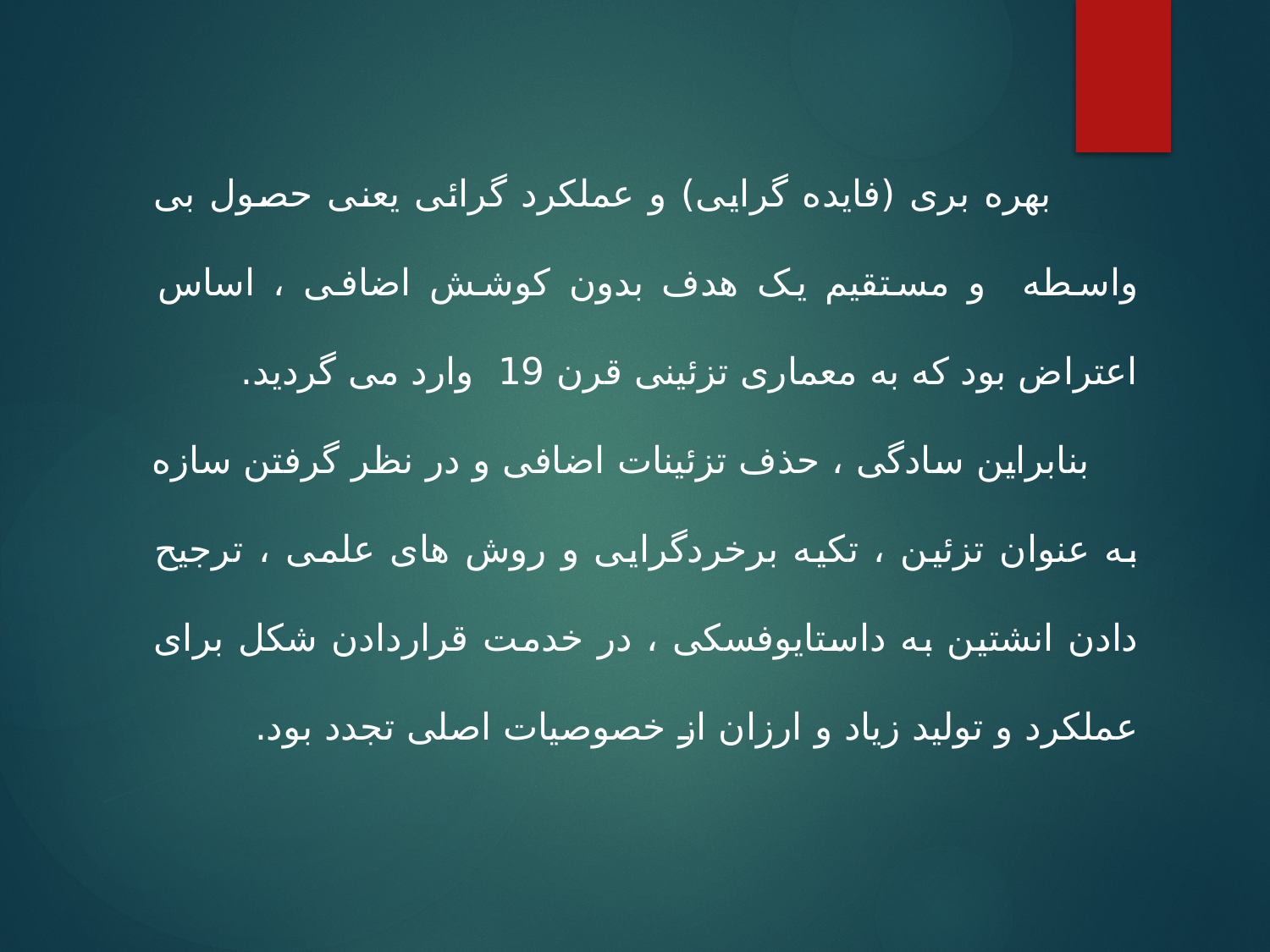

بهره بری (فایده گرایی) و عملکرد گرائی یعنی حصول بی واسطه  و مستقیم یک هدف بدون کوشش اضافی ، اساس اعتراض بود که به معماری تزئینی قرن 19  وارد می گردید.
    بنابراین سادگی ، حذف تزئینات اضافی و در نظر گرفتن سازه به عنوان تزئین ، تکیه برخردگرایی و روش های علمی ، ترجیح دادن انشتین به داستایوفسکی ، در خدمت قراردادن شکل برای عملکرد و تولید زیاد و ارزان از خصوصیات اصلی تجدد بود.